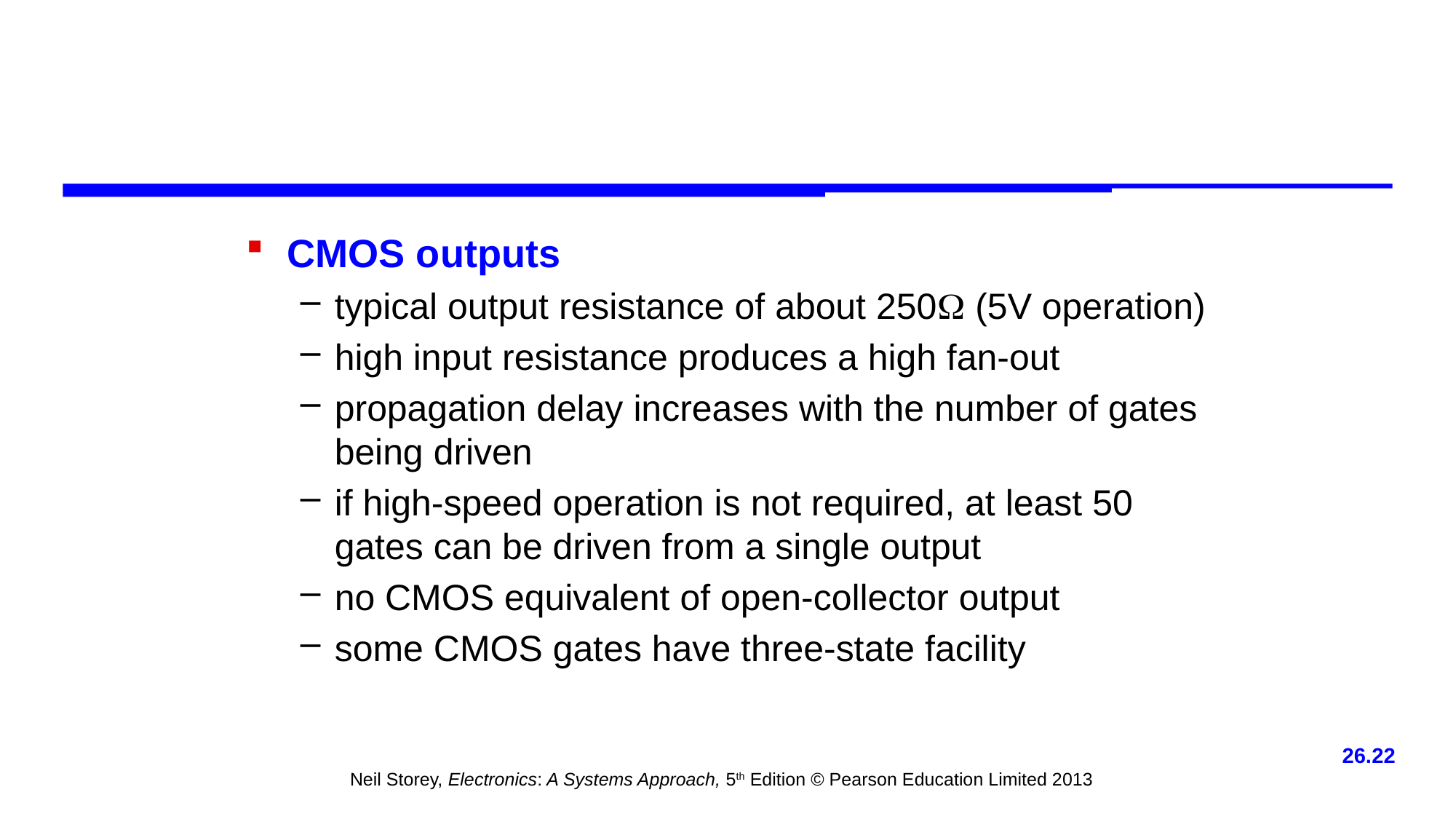

CMOS outputs
typical output resistance of about 250Ω (5V operation)
high input resistance produces a high fan-out
propagation delay increases with the number of gates being driven
if high-speed operation is not required, at least 50 gates can be driven from a single output
no CMOS equivalent of open-collector output
some CMOS gates have three-state facility